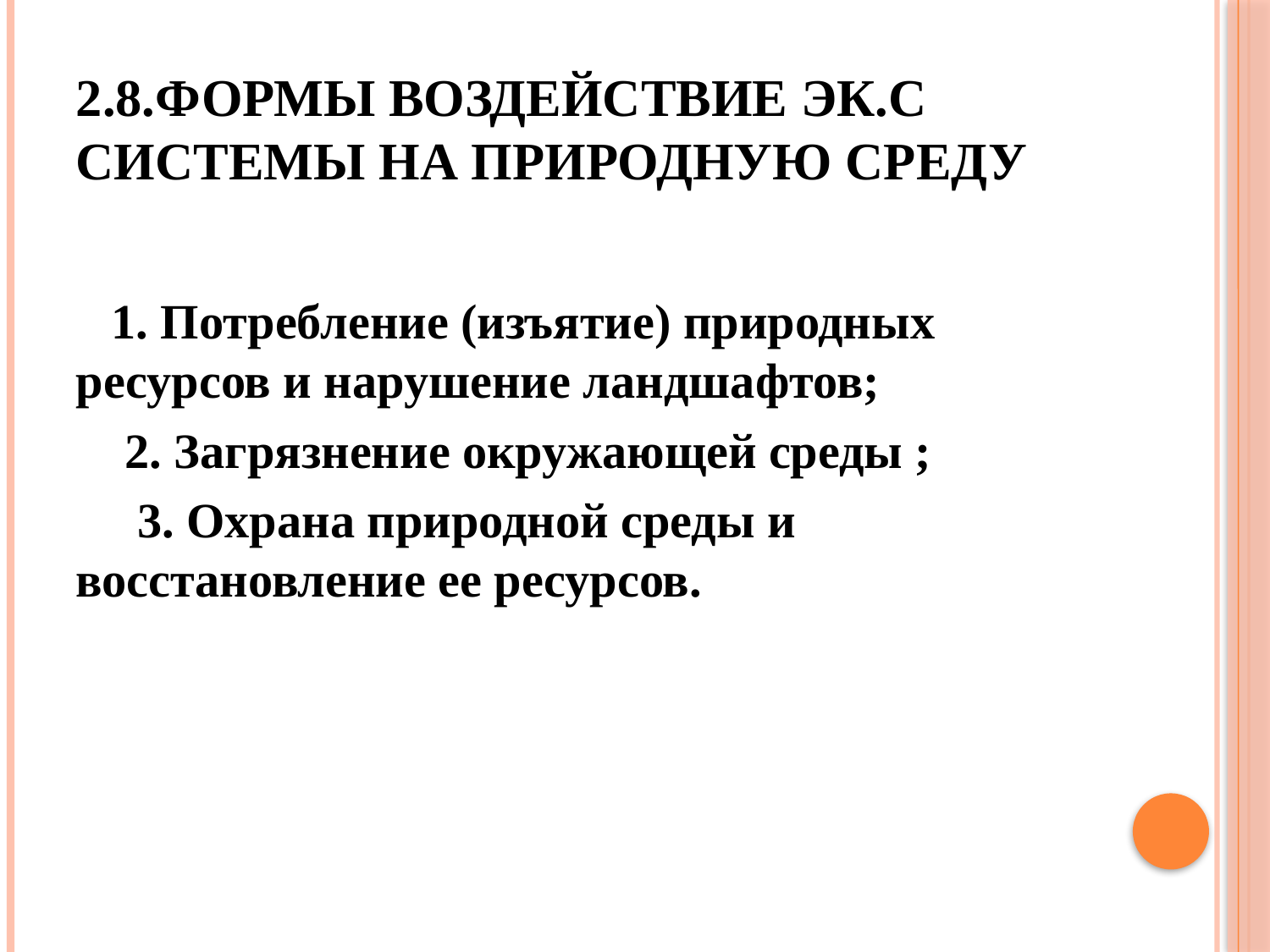

# 2.8.Формы воздействие Эк.С системы на природную среду

   1. Потребление (изъятие) природных ресурсов и нарушение ландшафтов;
    2. Загрязнение окружающей среды ;
     3. Охрана природной среды и восстановление ее ресурсов.